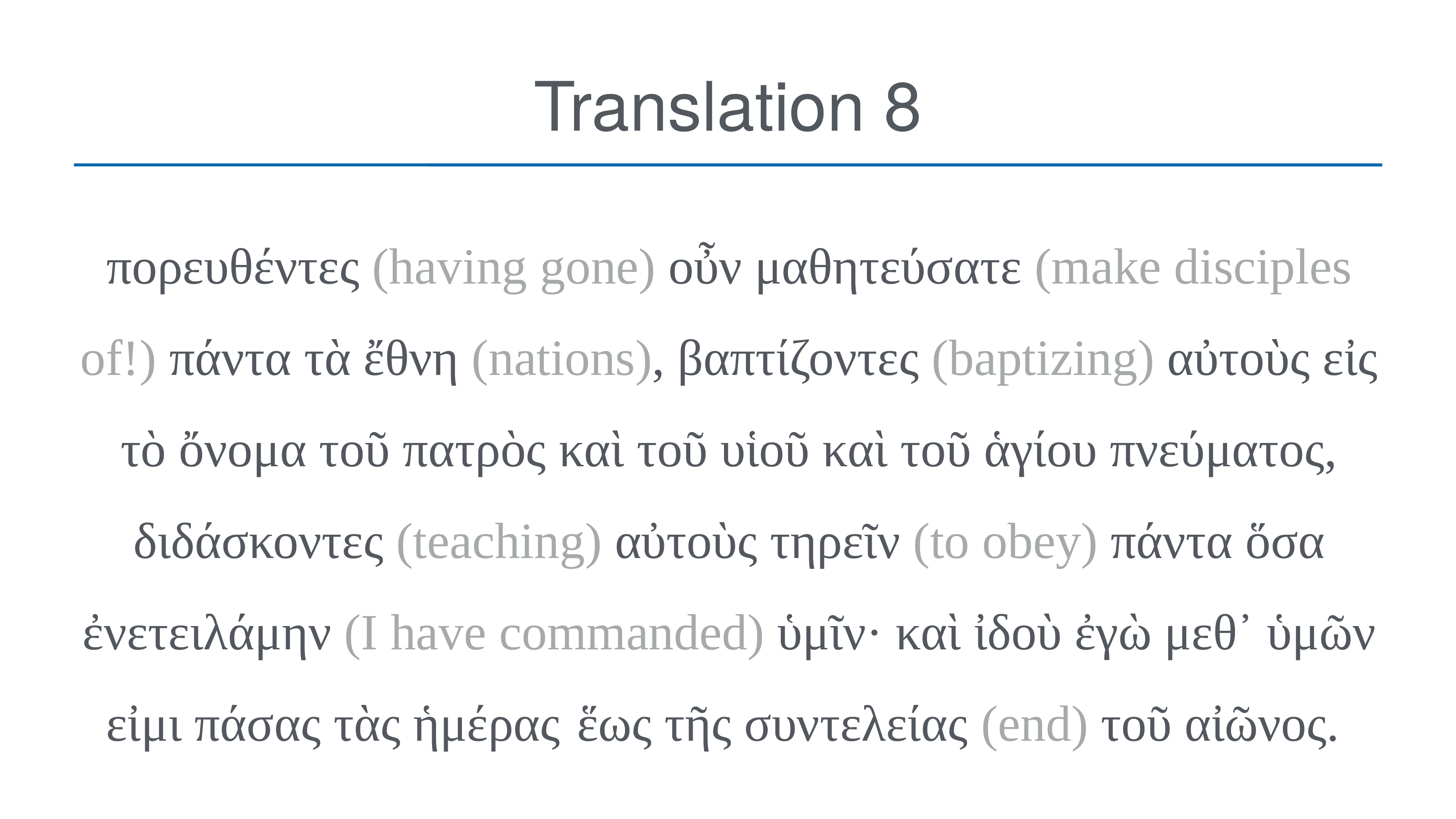

# Translation 8
πορευθέντες (having gone) οὖν μαθητεύσατε (make disciples of!) πάντα τὰ ἔθνη (nations), βαπτίζοντες (baptizing) αὐτοὺς εἰς τὸ ὄνομα τοῦ πατρὸς καὶ τοῦ υἱοῦ καὶ τοῦ ἁγίου πνεύματος, διδάσκοντες (teaching) αὐτοὺς τηρεῖν (to obey) πάντα ὅσα ἐνετειλάμην (I have commanded) ὑμῖν· καὶ ἰδοὺ ἐγὼ μεθ᾽ ὑμῶν εἰμι πάσας τὰς ἡμέρας  ἕως τῆς συντελείας (end) τοῦ αἰῶνος.